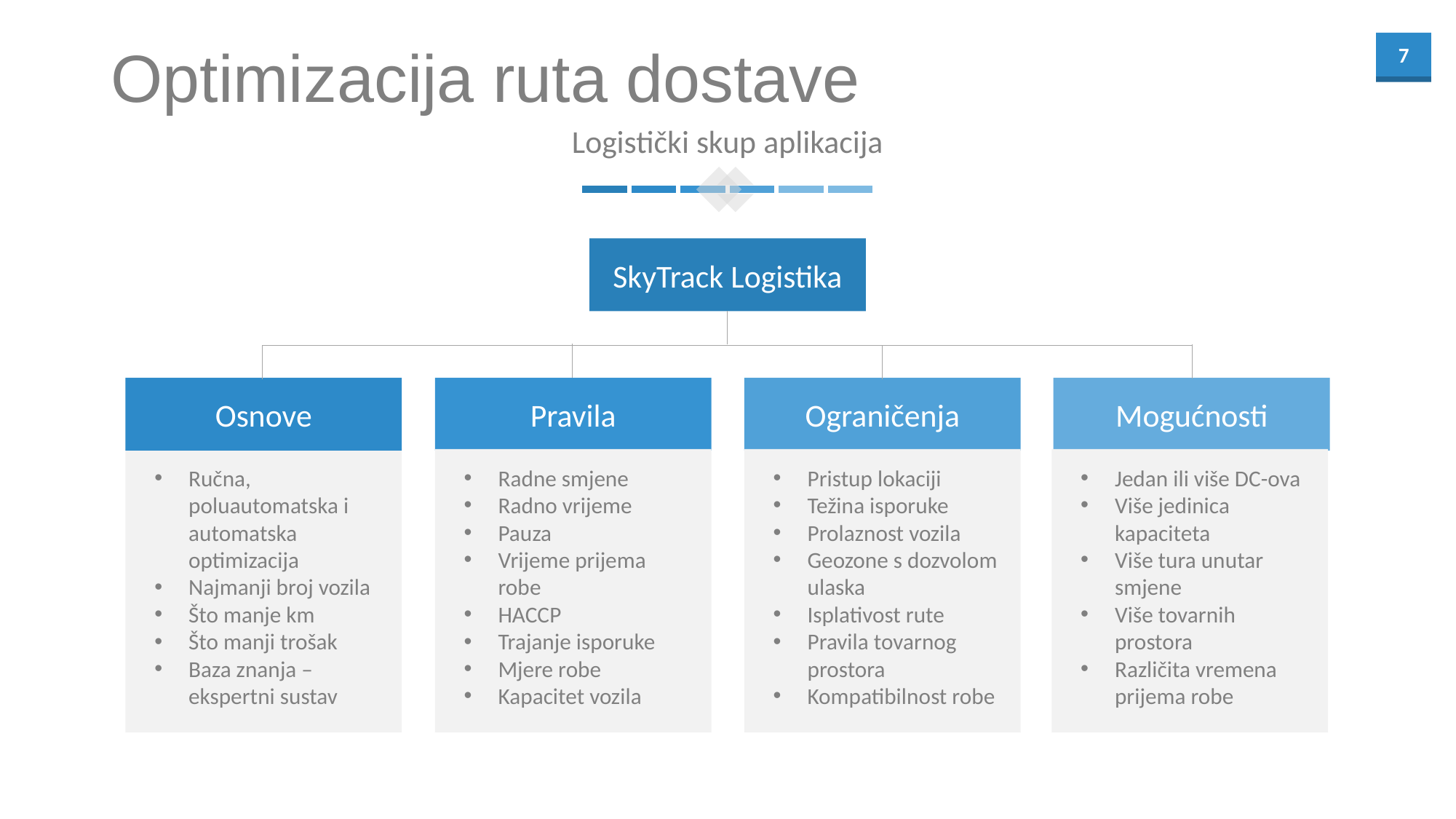

# Optimizacija ruta dostave

SkyTrack Logistika
Osnove
Pravila
Ograničenja
Mogućnosti
Ručna, poluautomatska i automatska optimizacija
Najmanji broj vozila
Što manje km
Što manji trošak
Baza znanja – ekspertni sustav
Radne smjene
Radno vrijeme
Pauza
Vrijeme prijema robe
HACCP
Trajanje isporuke
Mjere robe
Kapacitet vozila
Pristup lokaciji
Težina isporuke
Prolaznost vozila
Geozone s dozvolom ulaska
Isplativost rute
Pravila tovarnog prostora
Kompatibilnost robe
Jedan ili više DC-ova
Više jedinica kapaciteta
Više tura unutar smjene
Više tovarnih prostora
Različita vremena prijema robe